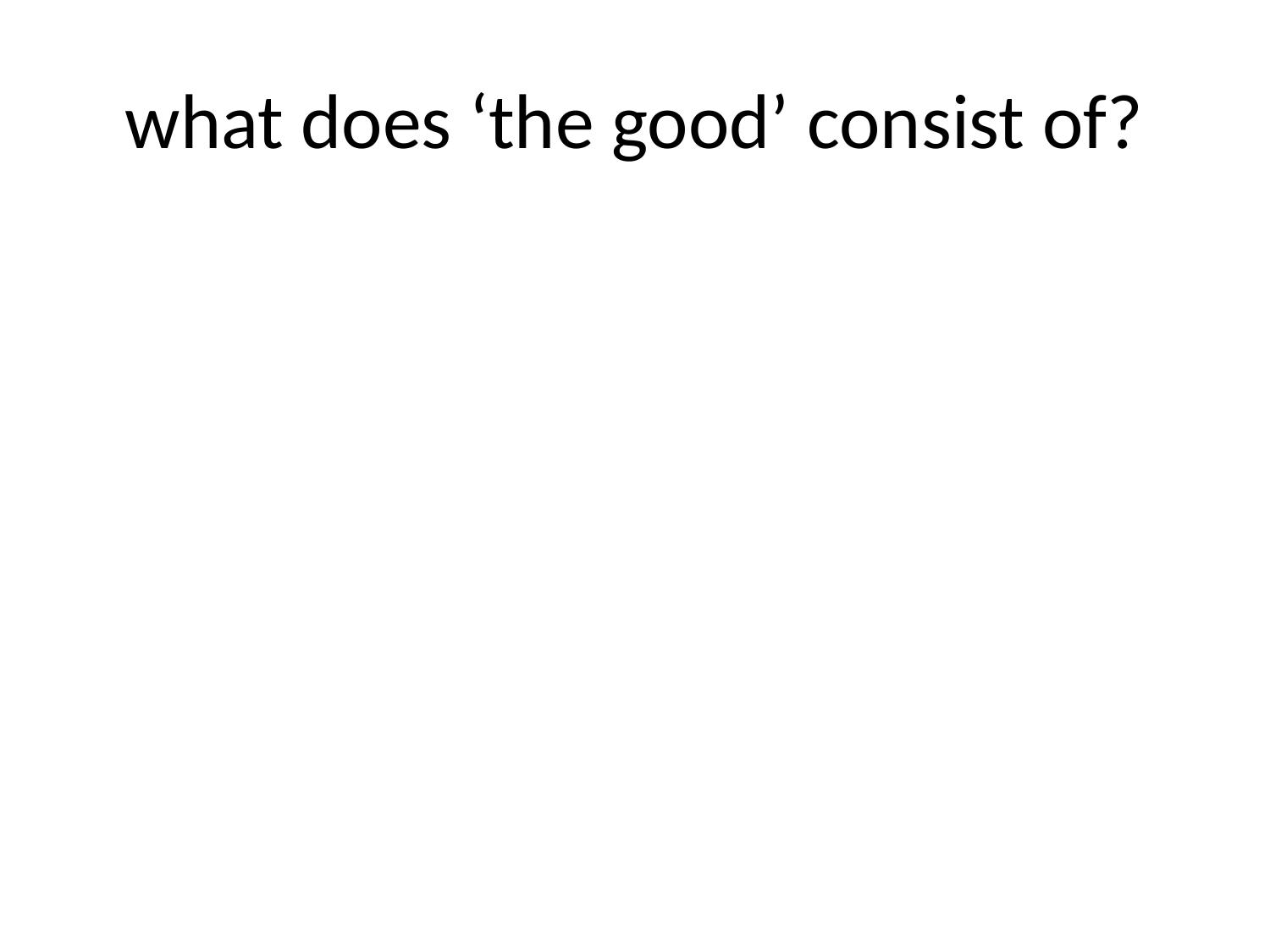

# what does ‘the good’ consist of?